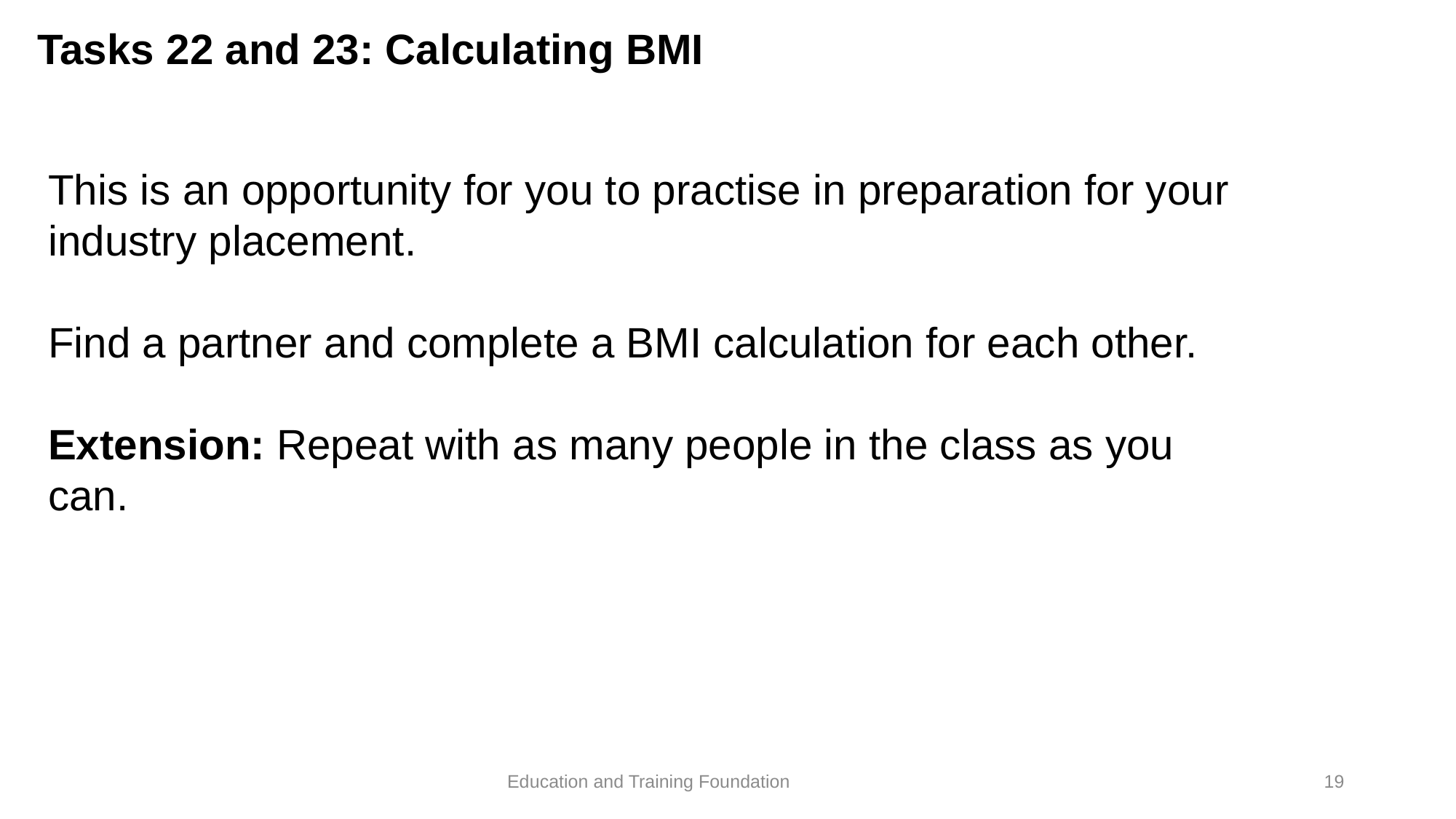

# Tasks 22 and 23: Calculating BMI
This is an opportunity for you to practise in preparation for your industry placement.
Find a partner and complete a BMI calculation for each other.

Extension: Repeat with as many people in the class as you can.

19
Education and Training Foundation